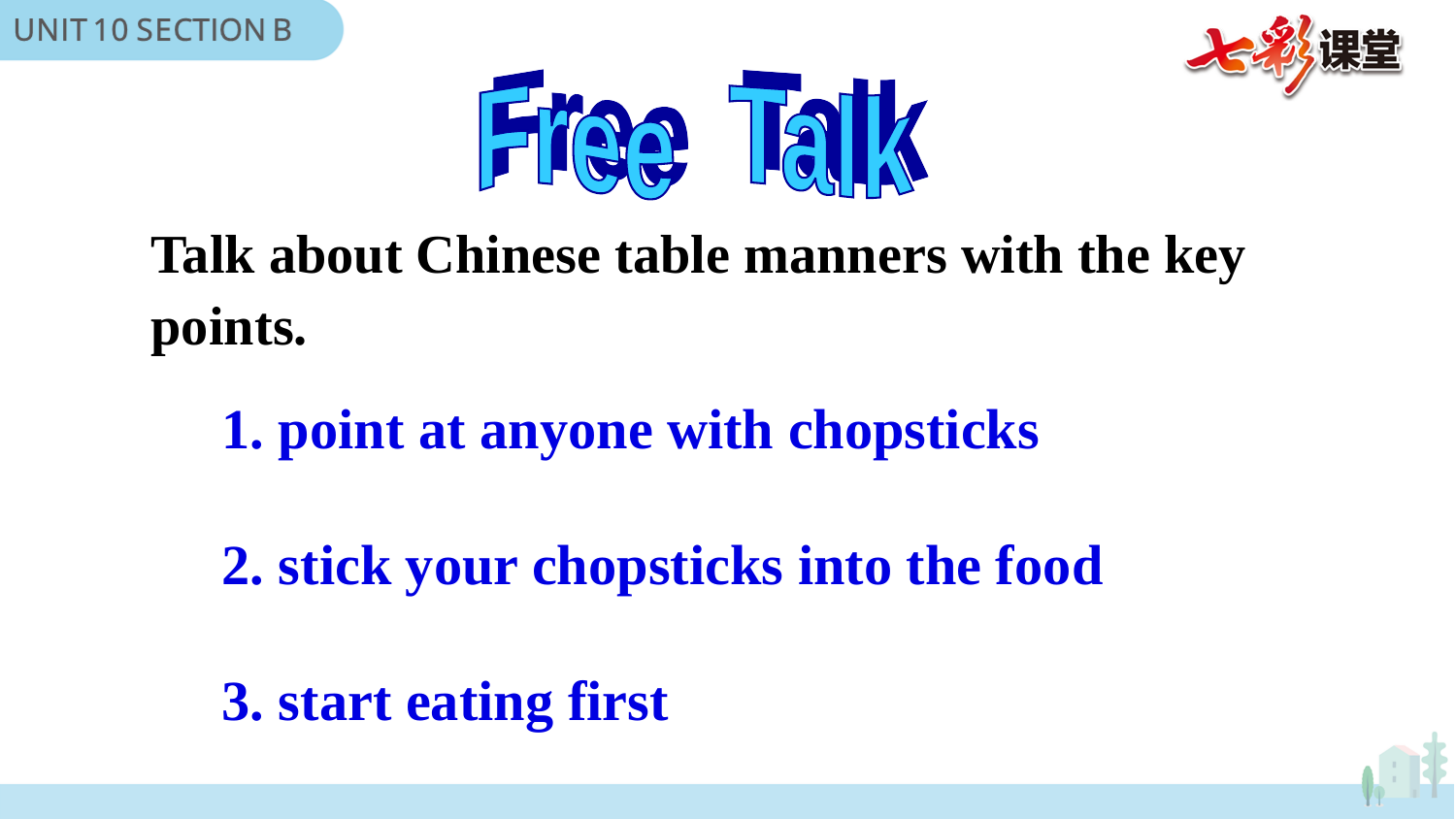

Free  Talk
Talk about Chinese table manners with the key points.
1. point at anyone with chopsticks

2. stick your chopsticks into the food

3. start eating first